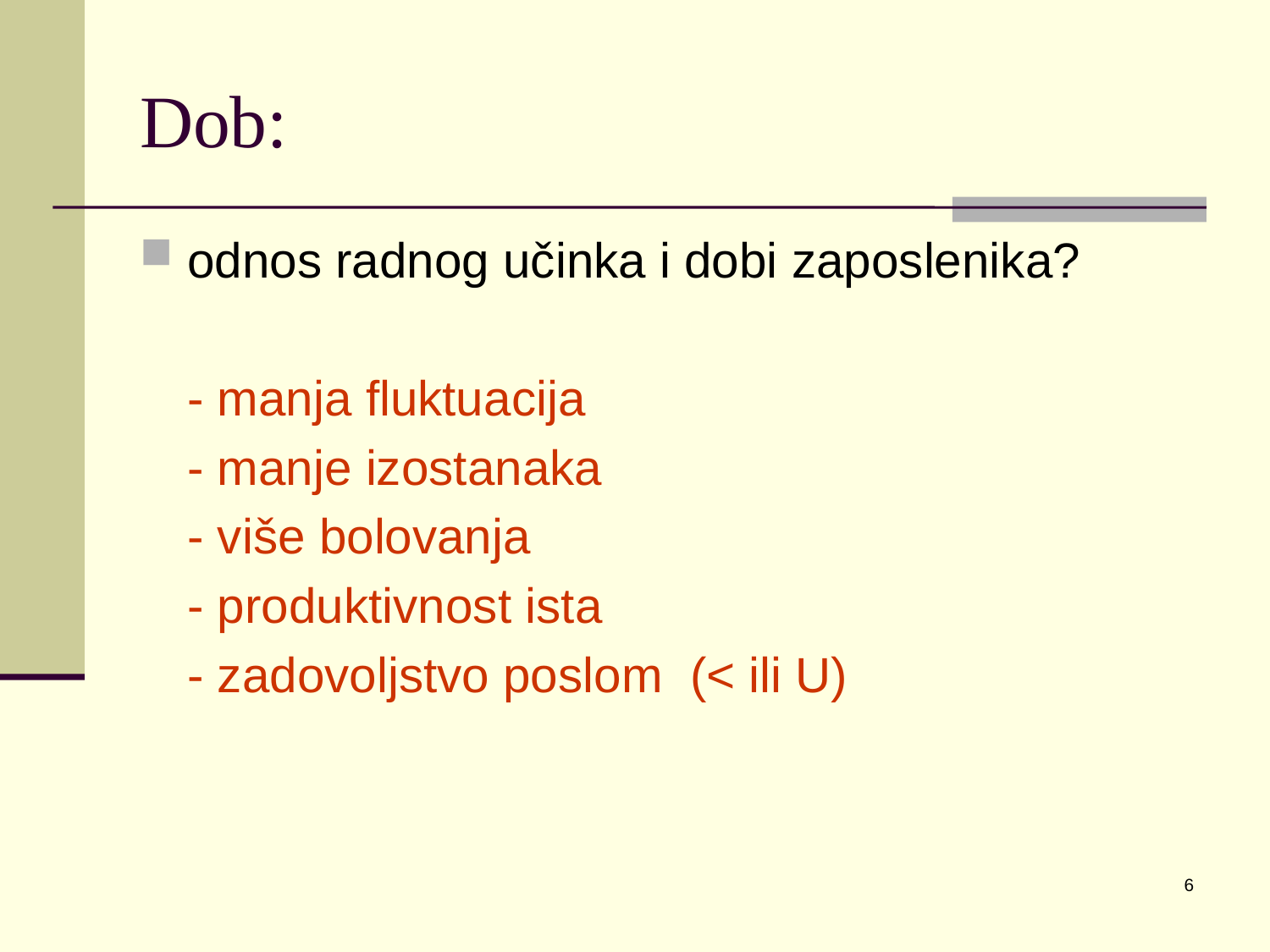

# Dob:
odnos radnog učinka i dobi zaposlenika?

	- manja fluktuacija
	- manje izostanaka
	- više bolovanja
	- produktivnost ista
	- zadovoljstvo poslom  (< ili U)
6